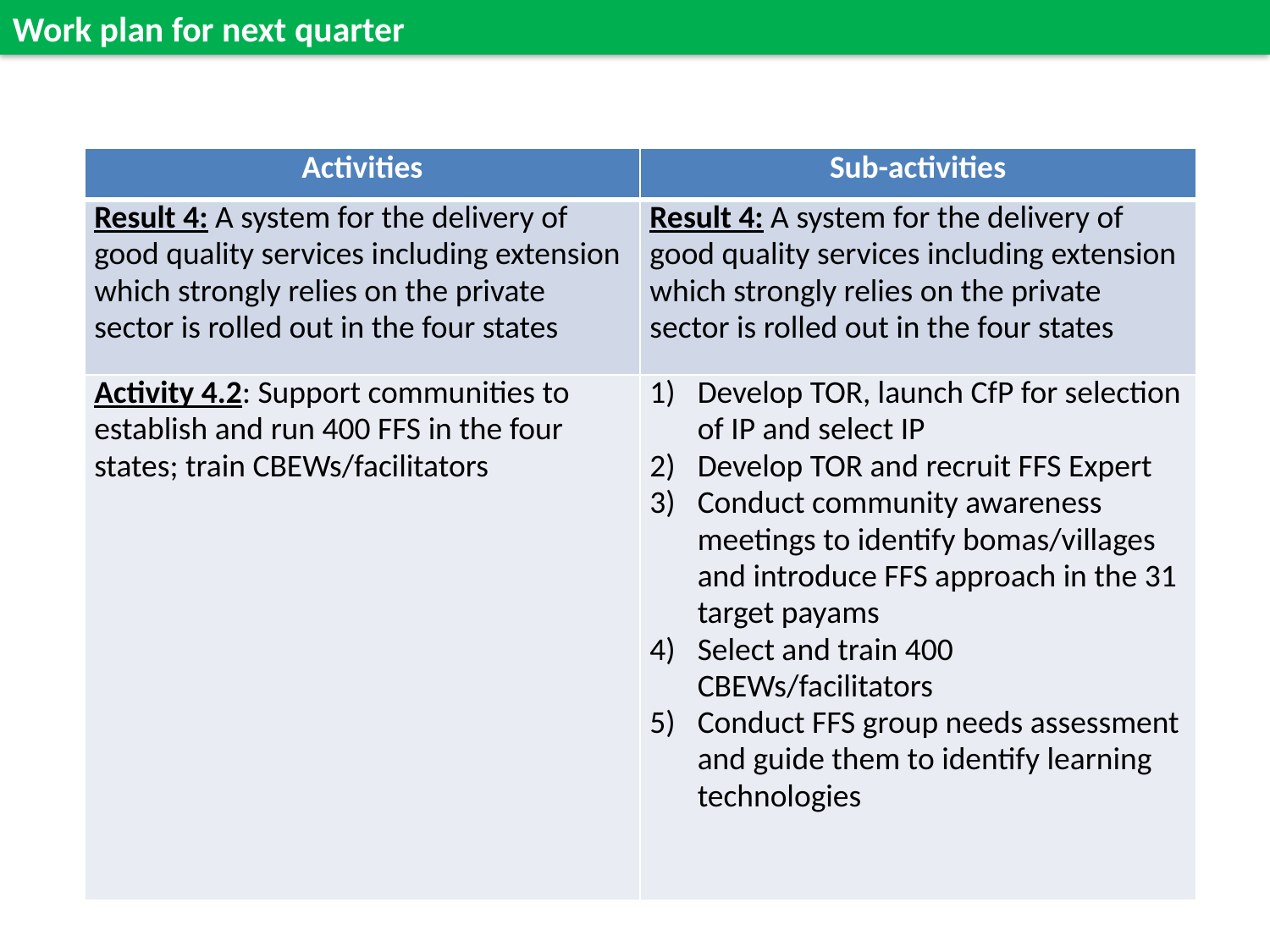

Work plan for next quarter
| Activities | Sub-activities |
| --- | --- |
| Result 4: A system for the delivery of good quality services including extension which strongly relies on the private sector is rolled out in the four states | Result 4: A system for the delivery of good quality services including extension which strongly relies on the private sector is rolled out in the four states |
| Activity 4.2: Support communities to establish and run 400 FFS in the four states; train CBEWs/facilitators | Develop TOR, launch CfP for selection of IP and select IP Develop TOR and recruit FFS Expert Conduct community awareness meetings to identify bomas/villages and introduce FFS approach in the 31 target payams Select and train 400 CBEWs/facilitators Conduct FFS group needs assessment and guide them to identify learning technologies |